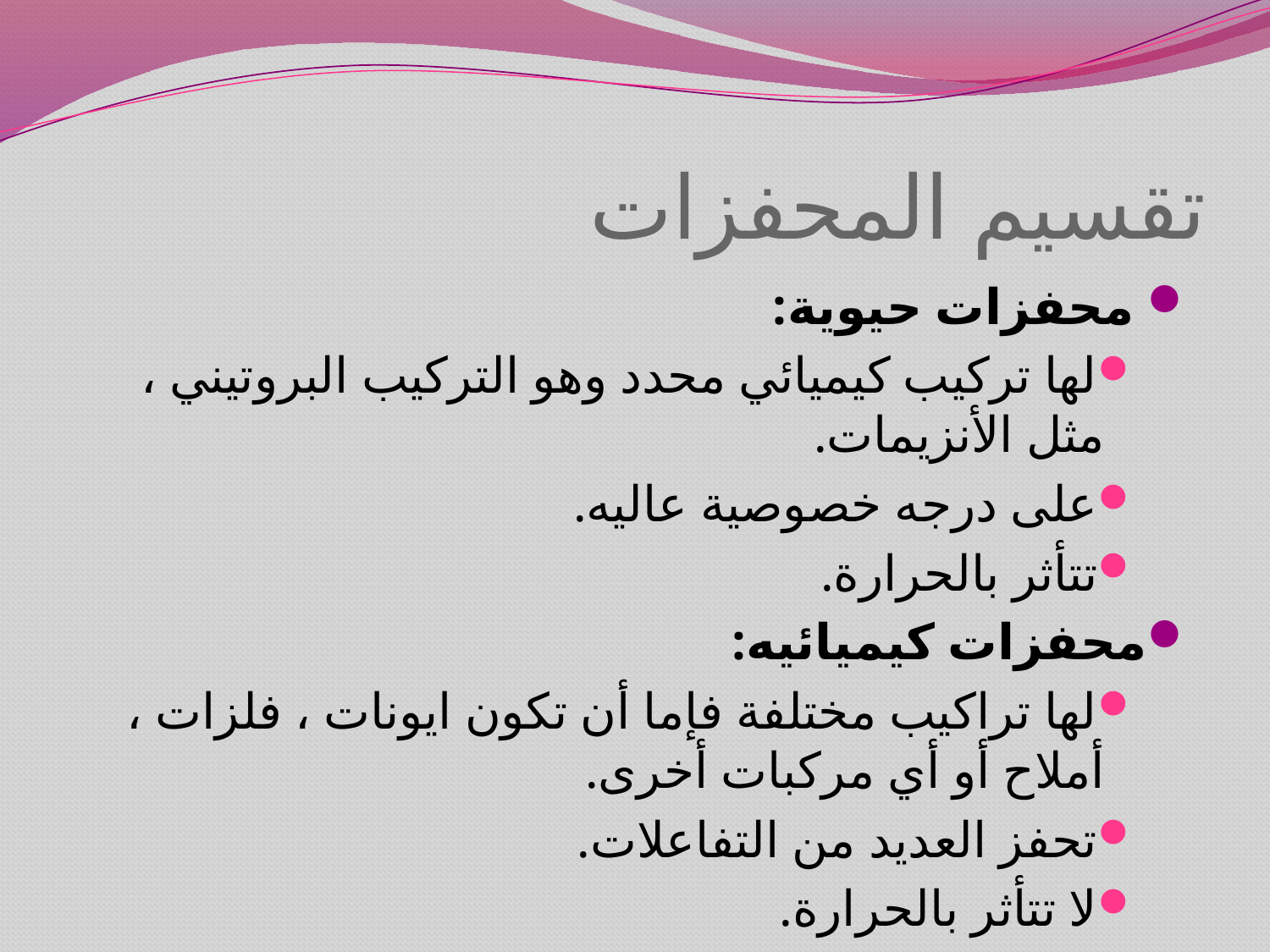

# تقسيم المحفزات
 محفزات حيوية:
لها تركيب كيميائي محدد وهو التركيب البروتيني ، مثل الأنزيمات.
على درجه خصوصية عاليه.
تتأثر بالحرارة.
محفزات كيميائيه:
لها تراكيب مختلفة فإما أن تكون ايونات ، فلزات ، أملاح أو أي مركبات أخرى.
تحفز العديد من التفاعلات.
لا تتأثر بالحرارة.